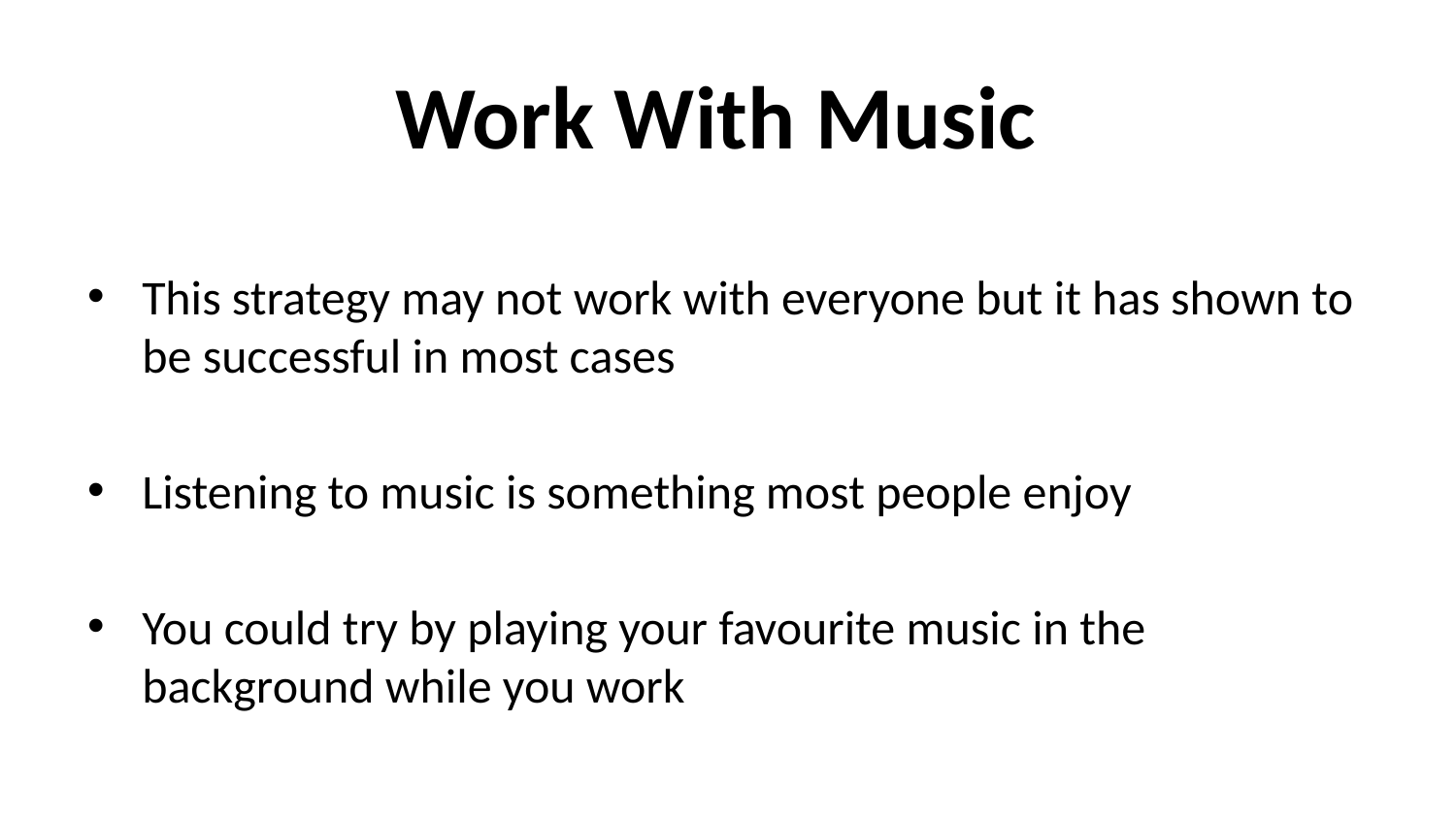

# Work With Music

This strategy may not work with everyone but it has shown to be successful in most cases

Listening to music is something most people enjoy

You could try by playing your favourite music in the background while you work